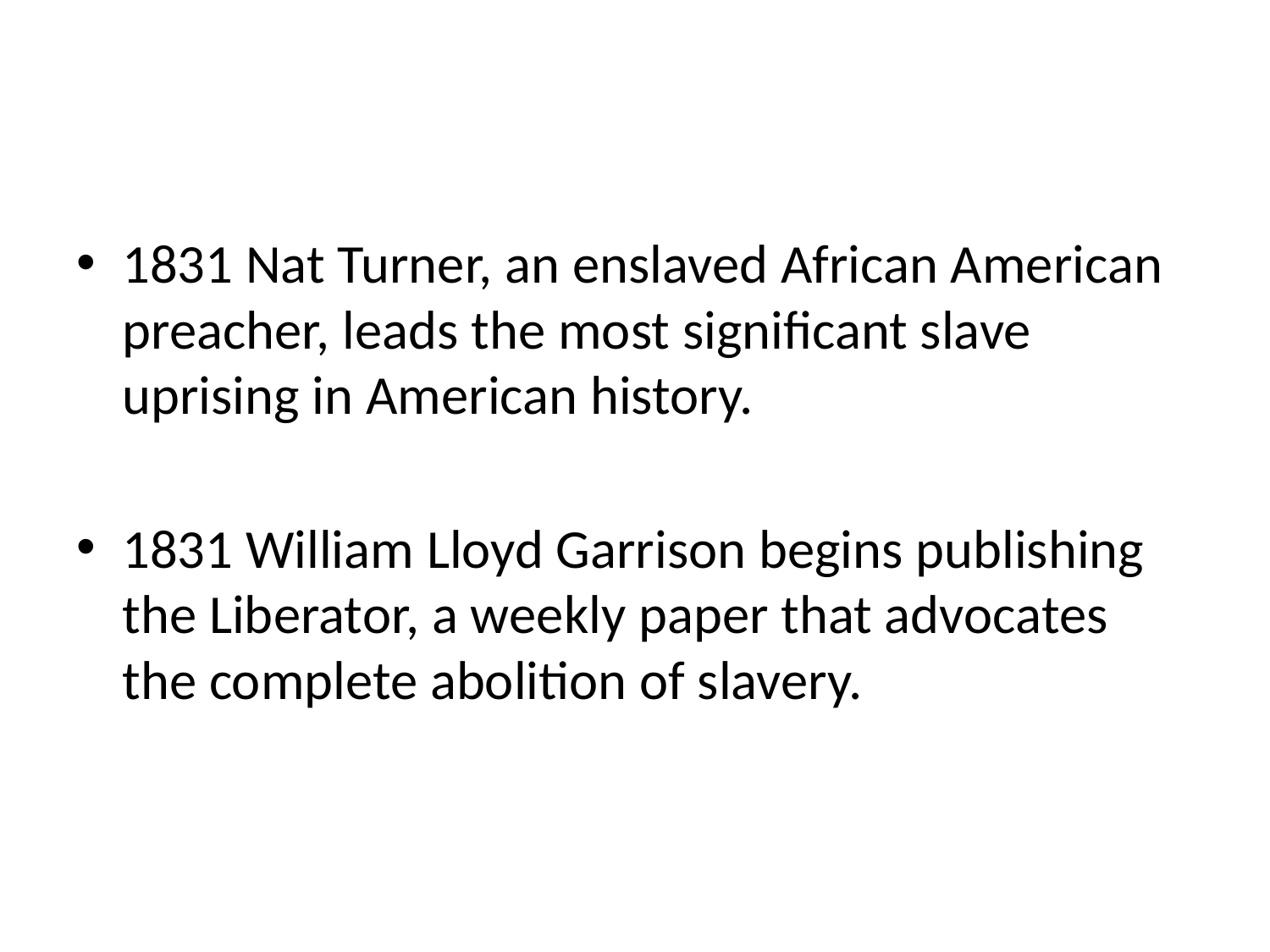

#
1831 Nat Turner, an enslaved African American preacher, leads the most significant slave uprising in American history.

1831 William Lloyd Garrison begins publishing the Liberator, a weekly paper that advocates the complete abolition of slavery.